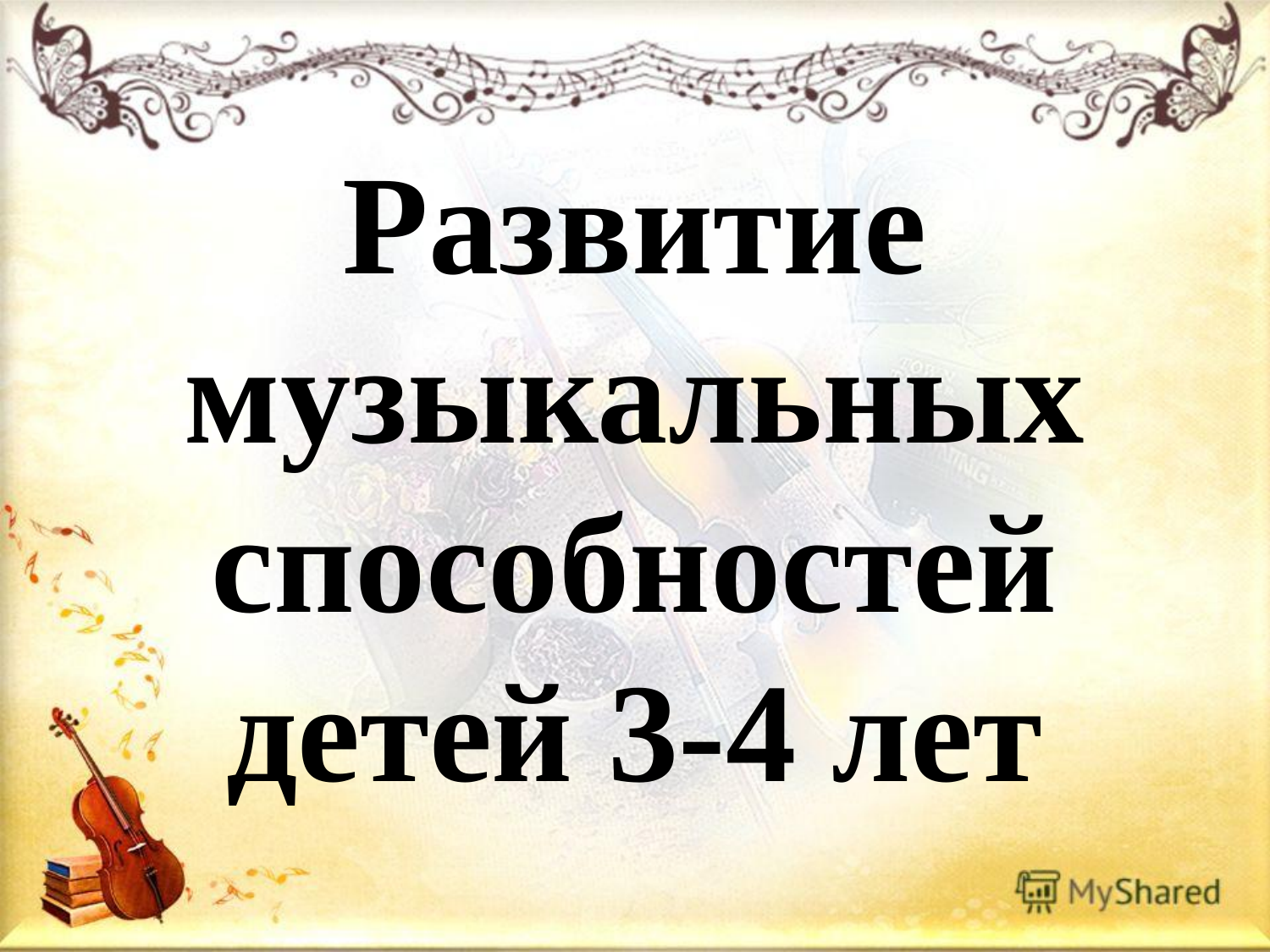

# Развитие музыкальных способностей детей 3-4 лет